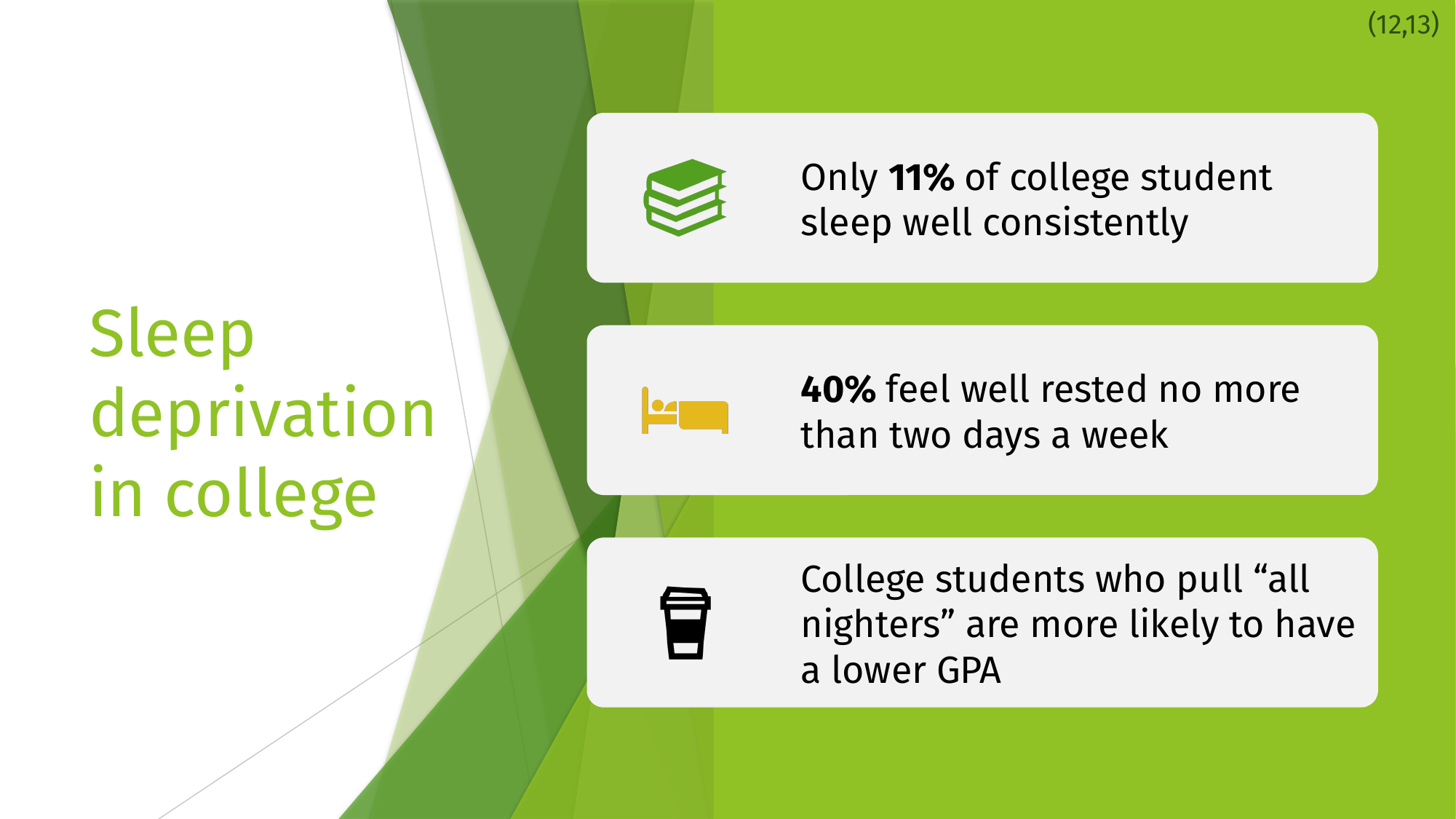

(12,13)
Only 11% of college student sleep well consistently
40% feel well rested no more than two days a week
College students who pull “all nighters” are more likely to have a lower GPA
# Sleep deprivation in college